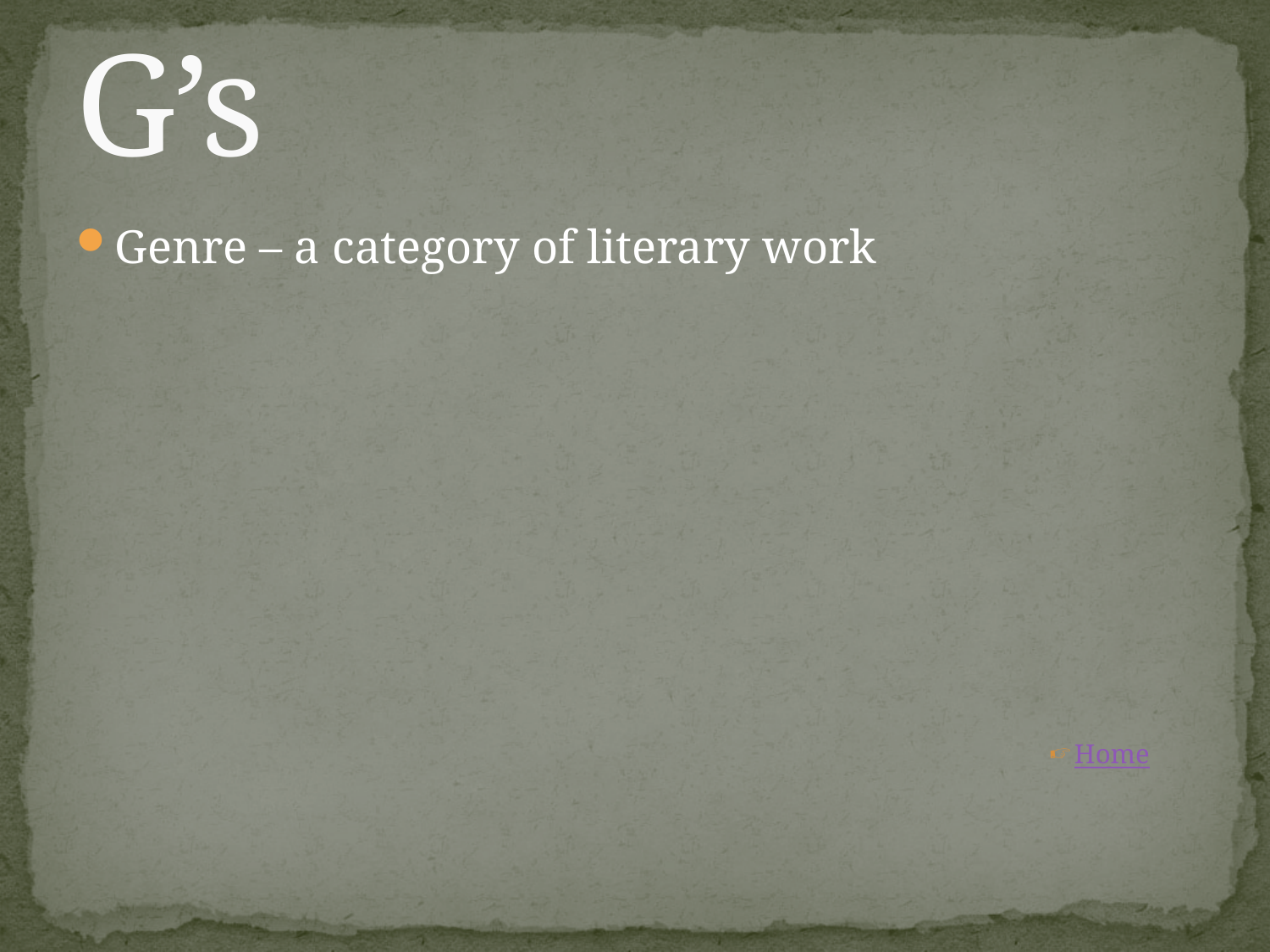

# G’s
Genre – a category of literary work

Home